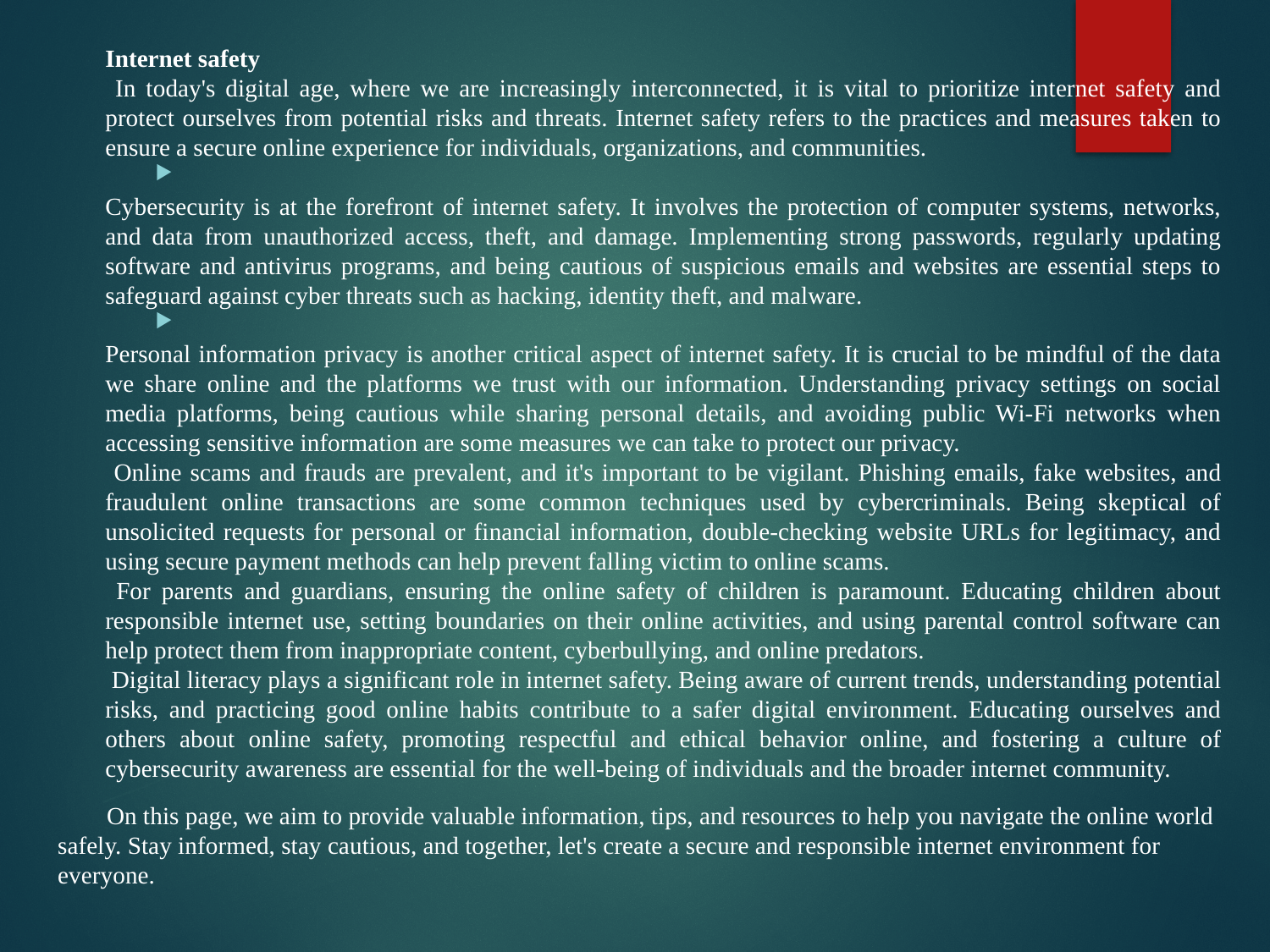

Internet safety
 In today's digital age, where we are increasingly interconnected, it is vital to prioritize internet safety and protect ourselves from potential risks and threats. Internet safety refers to the practices and measures taken to ensure a secure online experience for individuals, organizations, and communities.
Cybersecurity is at the forefront of internet safety. It involves the protection of computer systems, networks, and data from unauthorized access, theft, and damage. Implementing strong passwords, regularly updating software and antivirus programs, and being cautious of suspicious emails and websites are essential steps to safeguard against cyber threats such as hacking, identity theft, and malware.
Personal information privacy is another critical aspect of internet safety. It is crucial to be mindful of the data we share online and the platforms we trust with our information. Understanding privacy settings on social media platforms, being cautious while sharing personal details, and avoiding public Wi-Fi networks when accessing sensitive information are some measures we can take to protect our privacy.
 Online scams and frauds are prevalent, and it's important to be vigilant. Phishing emails, fake websites, and fraudulent online transactions are some common techniques used by cybercriminals. Being skeptical of unsolicited requests for personal or financial information, double-checking website URLs for legitimacy, and using secure payment methods can help prevent falling victim to online scams.
 For parents and guardians, ensuring the online safety of children is paramount. Educating children about responsible internet use, setting boundaries on their online activities, and using parental control software can help protect them from inappropriate content, cyberbullying, and online predators.
 Digital literacy plays a significant role in internet safety. Being aware of current trends, understanding potential risks, and practicing good online habits contribute to a safer digital environment. Educating ourselves and others about online safety, promoting respectful and ethical behavior online, and fostering a culture of cybersecurity awareness are essential for the well-being of individuals and the broader internet community.
        On this page, we aim to provide valuable information, tips, and resources to help you navigate the online world safely. Stay informed, stay cautious, and together, let's create a secure and responsible internet environment for everyone.